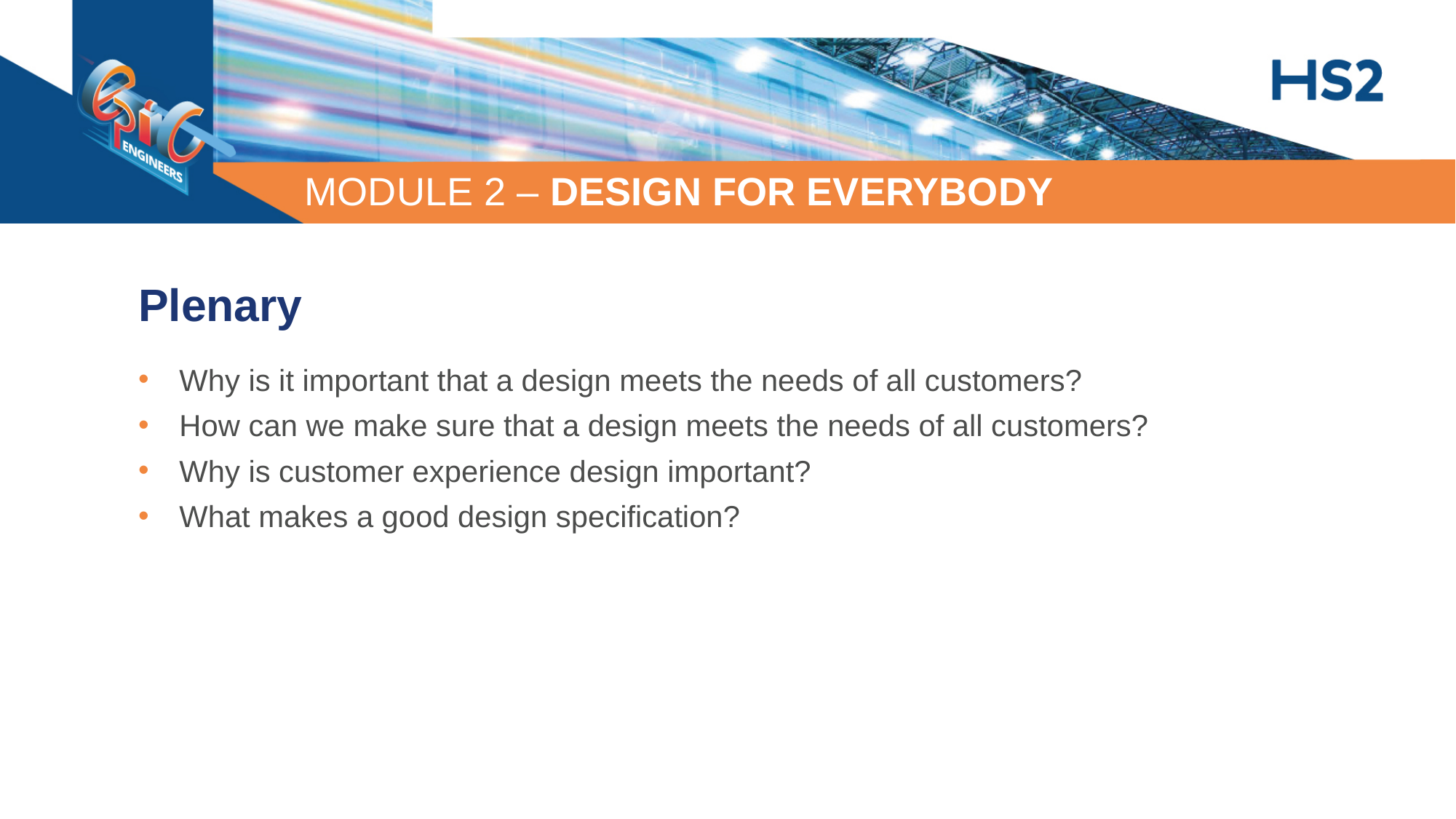

Plenary
Why is it important that a design meets the needs of all customers?
How can we make sure that a design meets the needs of all customers?
Why is customer experience design important?
What makes a good design specification?